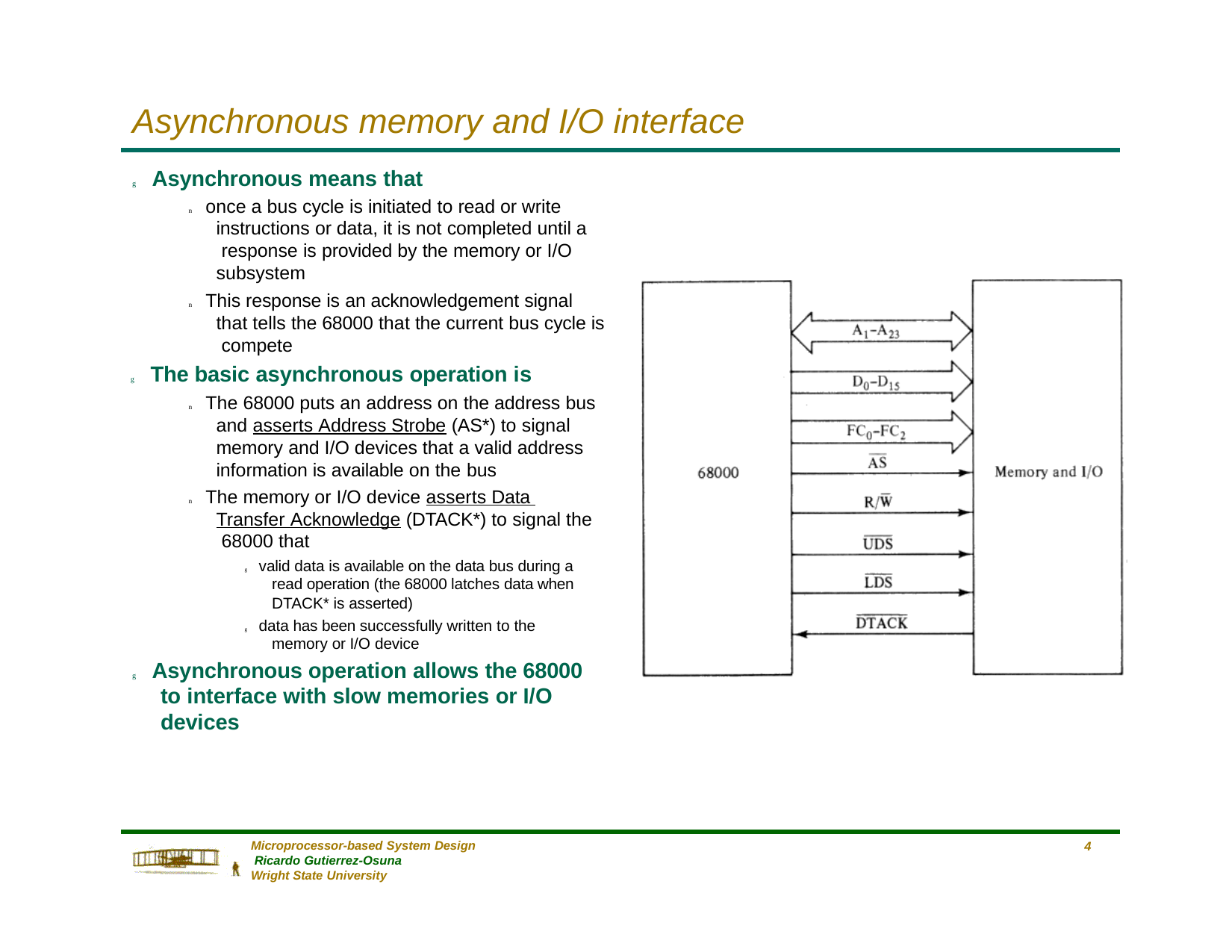

# Asynchronous memory and I/O interface
g Asynchronous means that
n once a bus cycle is initiated to read or write  instructions or data, it is not completed until a  response is provided by the memory or I/O  subsystem
n This response is an acknowledgement signal  that tells the 68000 that the current bus cycle is  compete
g The basic asynchronous operation is
n The 68000 puts an address on the address bus  and asserts Address Strobe (AS*) to signal  memory and I/O devices that a valid address  information is available on the bus
n The memory or I/O device asserts Data  Transfer Acknowledge (DTACK*) to signal the  68000 that
g valid data is available on the data bus during a  read operation (the 68000 latches data when  DTACK* is asserted)
g data has been successfully written to the  memory or I/O device
g Asynchronous operation allows the 68000  to interface with slow memories or I/O  devices

Microprocessor-based System Design  Ricardo Gutierrez-Osuna
Wright State University
4